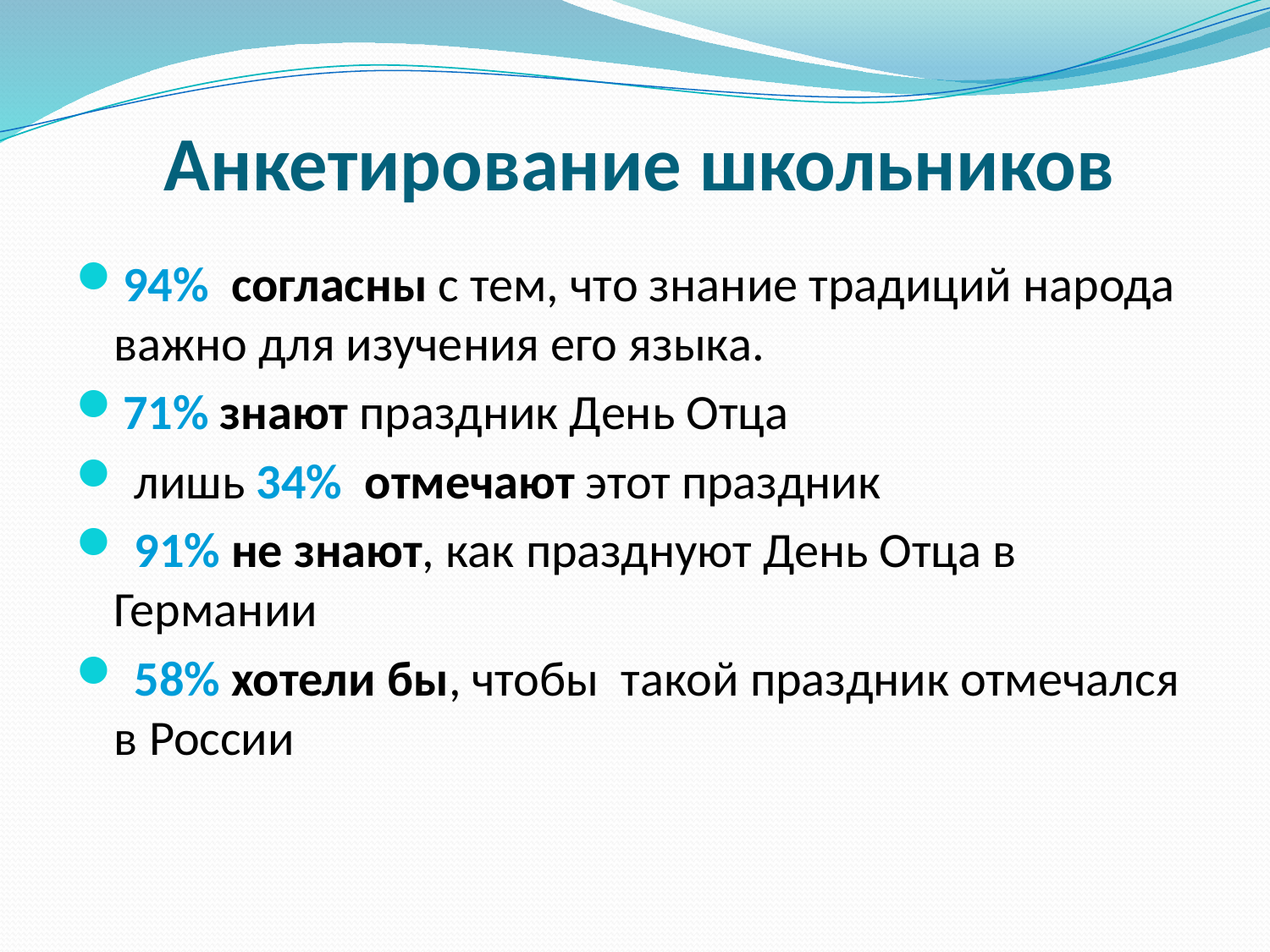

# Анкетирование школьников
94%  согласны с тем, что знание традиций народа важно для изучения его языка.
71% знают праздник День Отца
 лишь 34%  отмечают этот праздник
 91% не знают, как празднуют День Отца в Германии
 58% хотели бы, чтобы  такой праздник отмечался в России